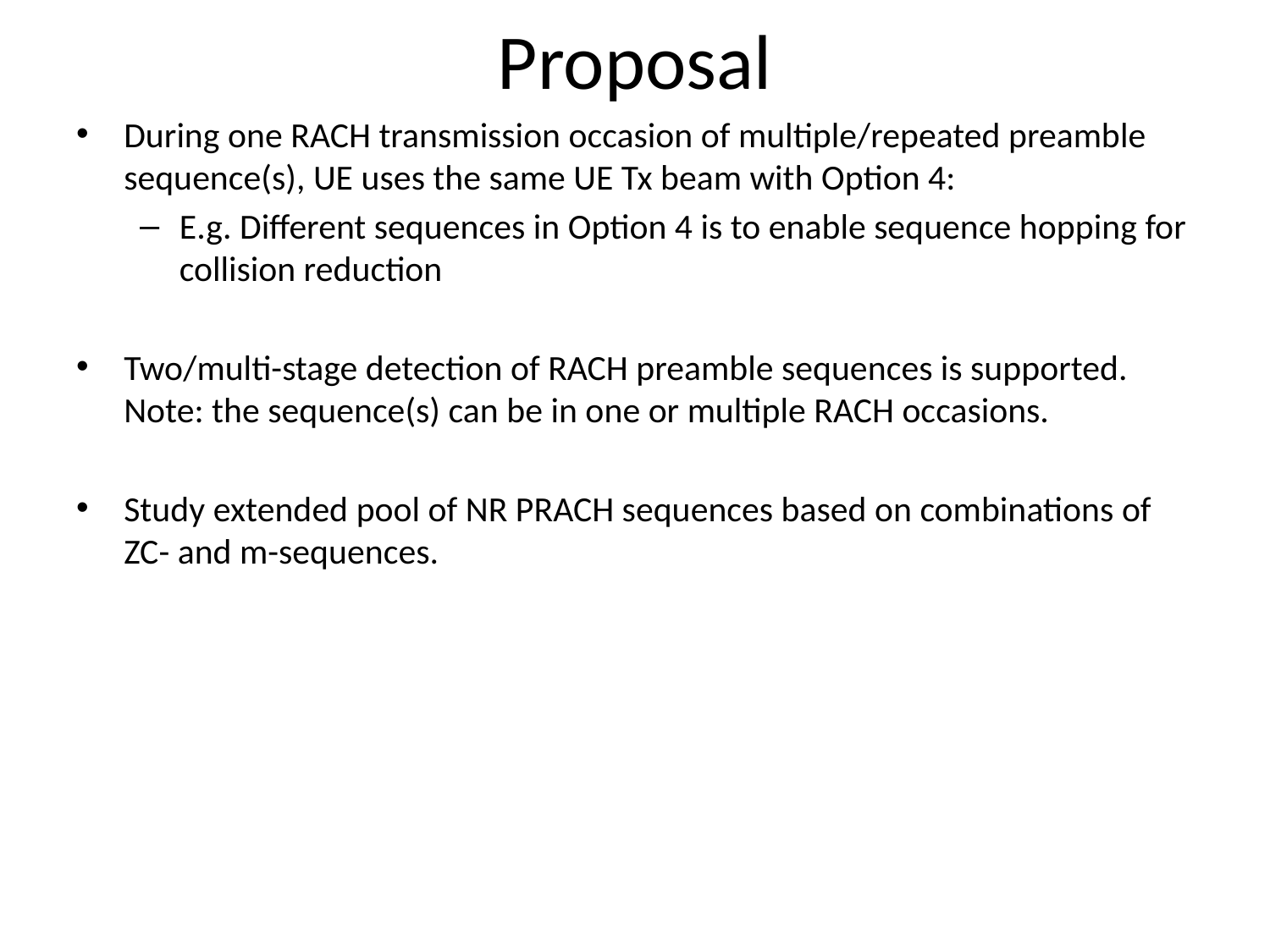

# Proposal
During one RACH transmission occasion of multiple/repeated preamble sequence(s), UE uses the same UE Tx beam with Option 4:
E.g. Different sequences in Option 4 is to enable sequence hopping for collision reduction

Two/multi-stage detection of RACH preamble sequences is supported.  Note: the sequence(s) can be in one or multiple RACH occasions.

Study extended pool of NR PRACH sequences based on combinations of ZC- and m-sequences.